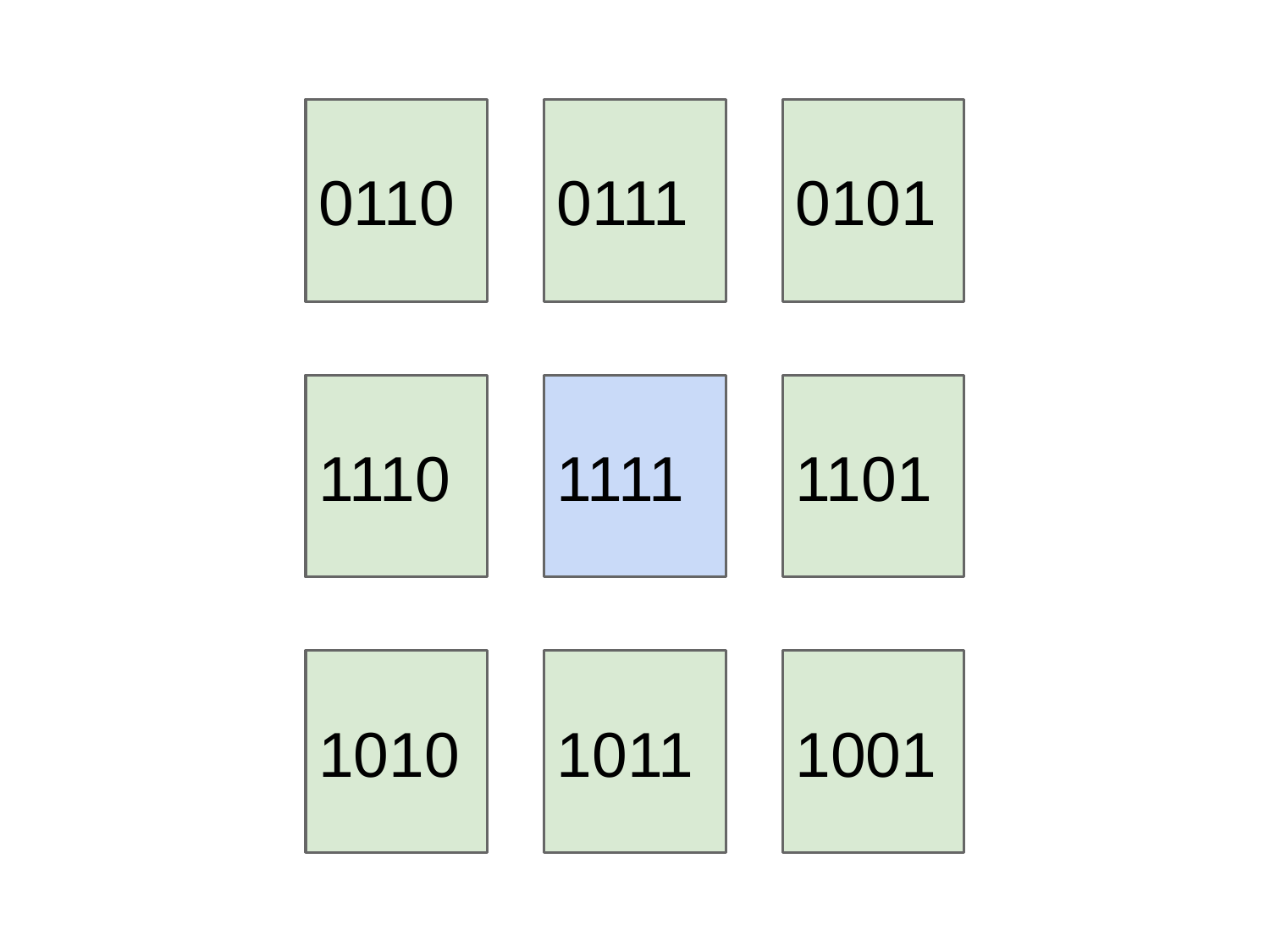

0110
0111
0101
1110
1111
1101
1010
1011
1001